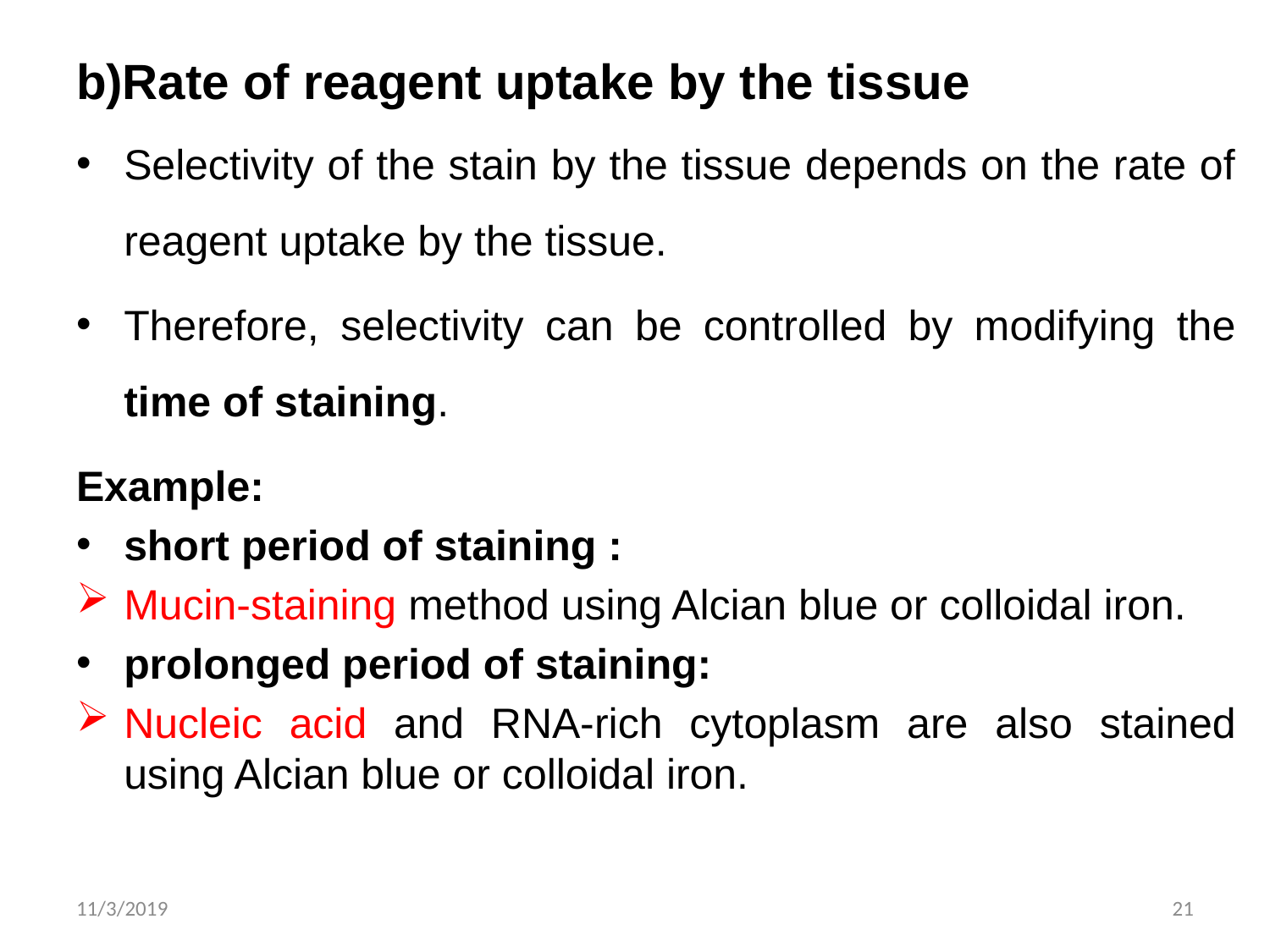

# b)Rate of reagent uptake by the tissue
Selectivity of the stain by the tissue depends on the rate of reagent uptake by the tissue.
Therefore, selectivity can be controlled by modifying the time of staining.
Example:
short period of staining :
Mucin-staining method using Alcian blue or colloidal iron.
prolonged period of staining:
Nucleic acid and RNA-rich cytoplasm are also stained using Alcian blue or colloidal iron.

11/3/2019
21